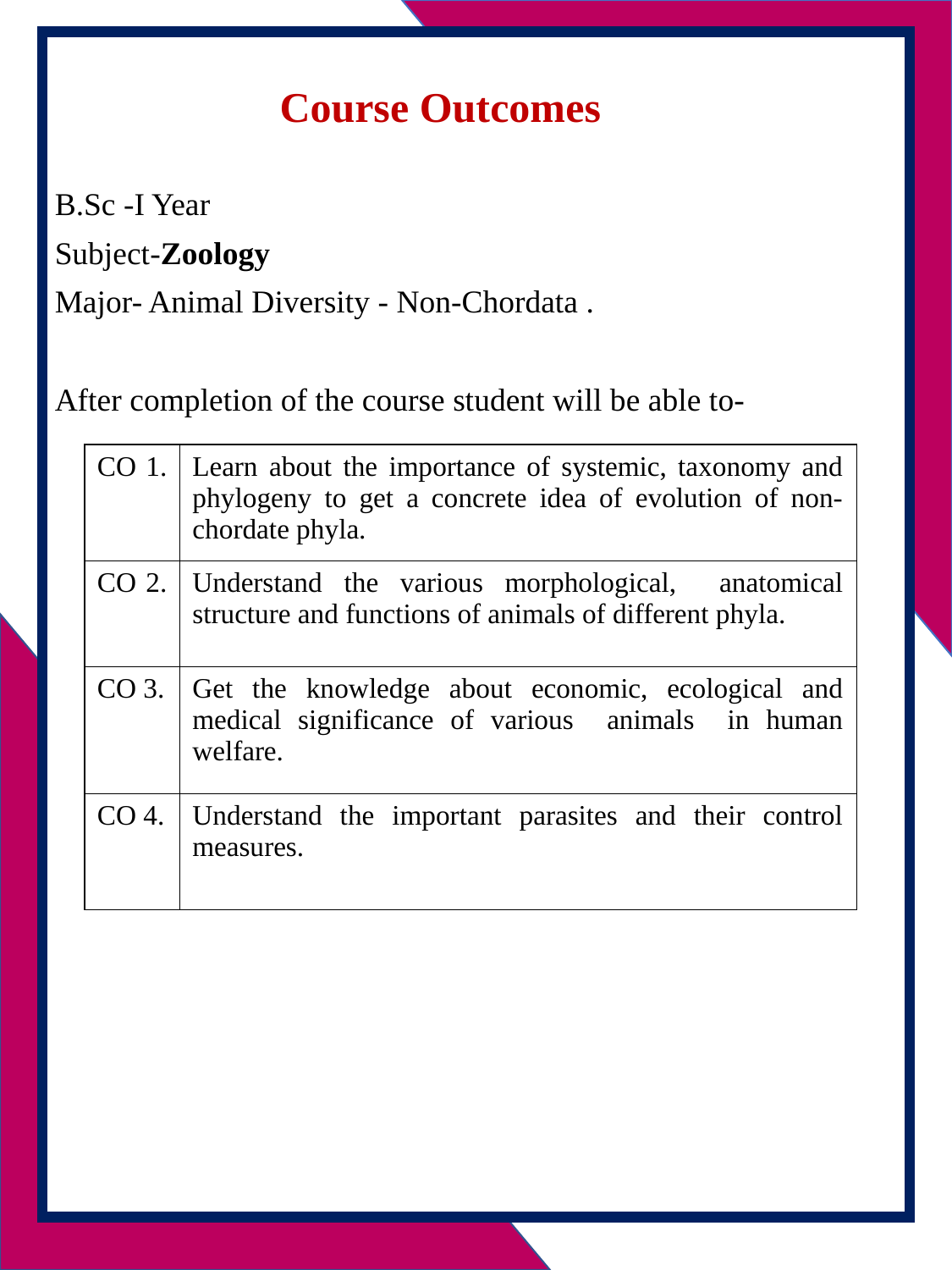

B.Sc -I Year
Subject-Zoology
Major- Animal Diversity - Non-Chordata .

After completion of the course student will be able to-

Course Outcomes
| CO 1. | Learn about the importance of systemic, taxonomy and phylogeny to get a concrete idea of evolution of non-chordate phyla. |
| --- | --- |
| CO 2. | Understand the various morphological, anatomical structure and functions of animals of different phyla. |
| CO 3. | Get the knowledge about economic, ecological and medical significance of various animals in human welfare. |
| CO 4. | Understand the important parasites and their control measures. |